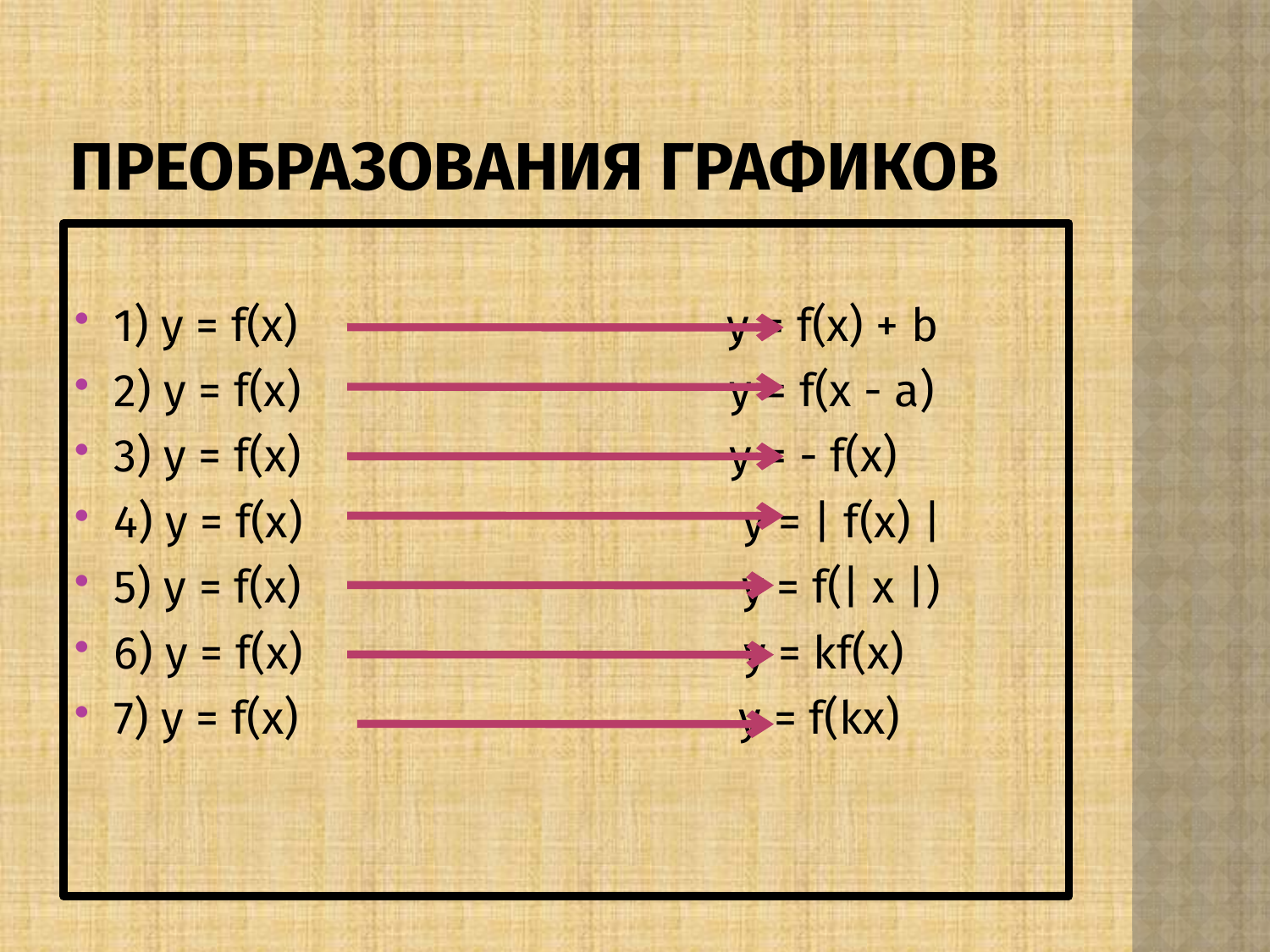

# Преобразования графиков

1) y = f(x)                                   y = f(x) + b
2) y = f(x)                                   y = f(x - a)
3) y = f(x)                                   y = - f(x)
4) y = f(x)                                    y = | f(x) |
5) y = f(x)                                    y = f(| x |)
6) y = f(x)                                    y = kf(x)
7) y = f(x)                                    y = f(kx)